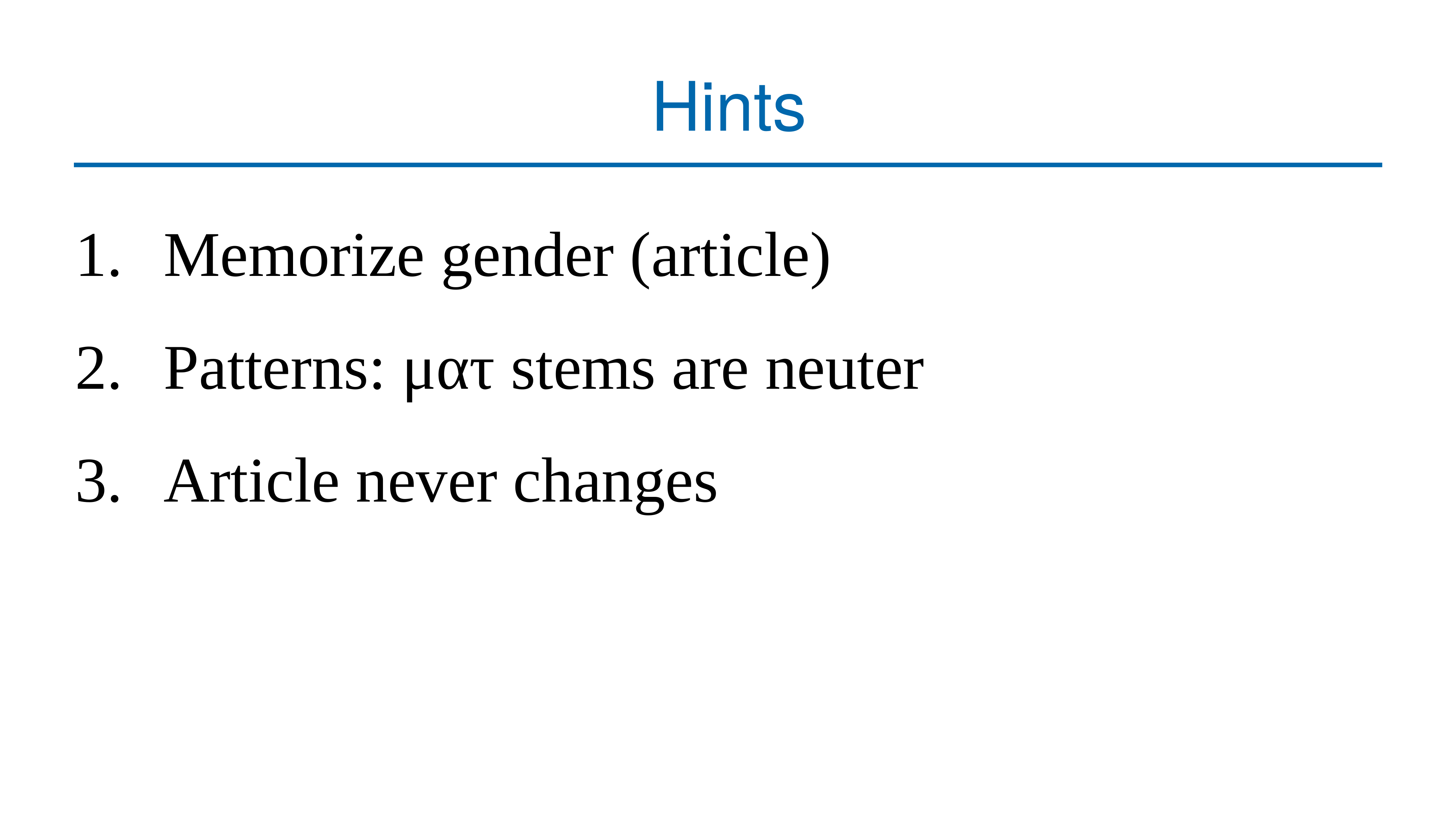

# Hints
Memorize gender (article)
Patterns: ματ stems are neuter
Article never changes